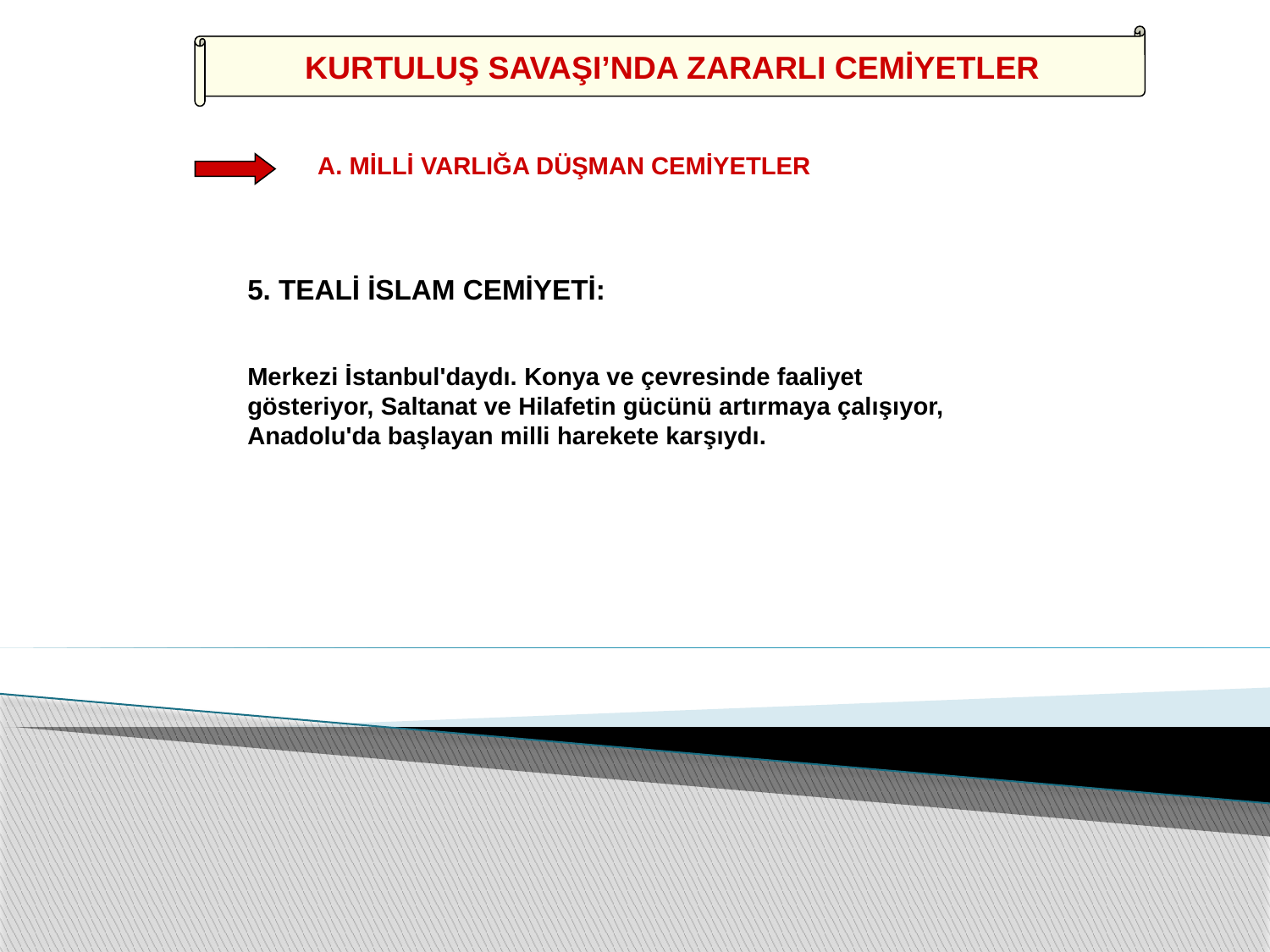

KURTULUŞ SAVAŞI’NDA ZARARLI CEMİYETLER
A. MİLLİ VARLIĞA DÜŞMAN CEMİYETLER

5. TEALİ İSLAM CEMİYETİ:

Merkezi İstanbul'daydı. Konya ve çevresinde faaliyet gösteriyor, Saltanat ve Hilafetin gücünü artırmaya çalışıyor, Anadolu'da başlayan milli harekete karşıydı.